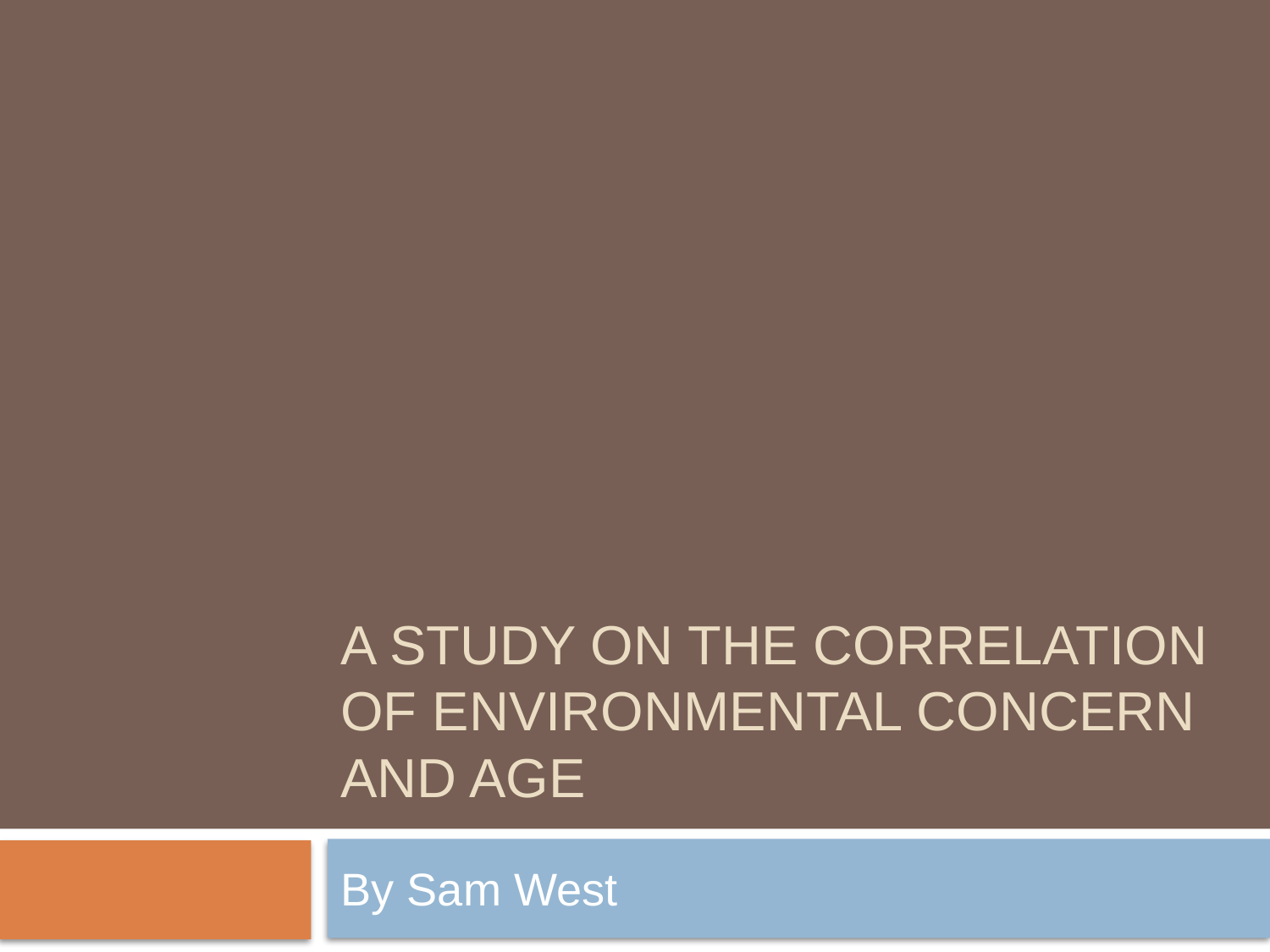

# A study on the correlation of environmental concern and age
By Sam West